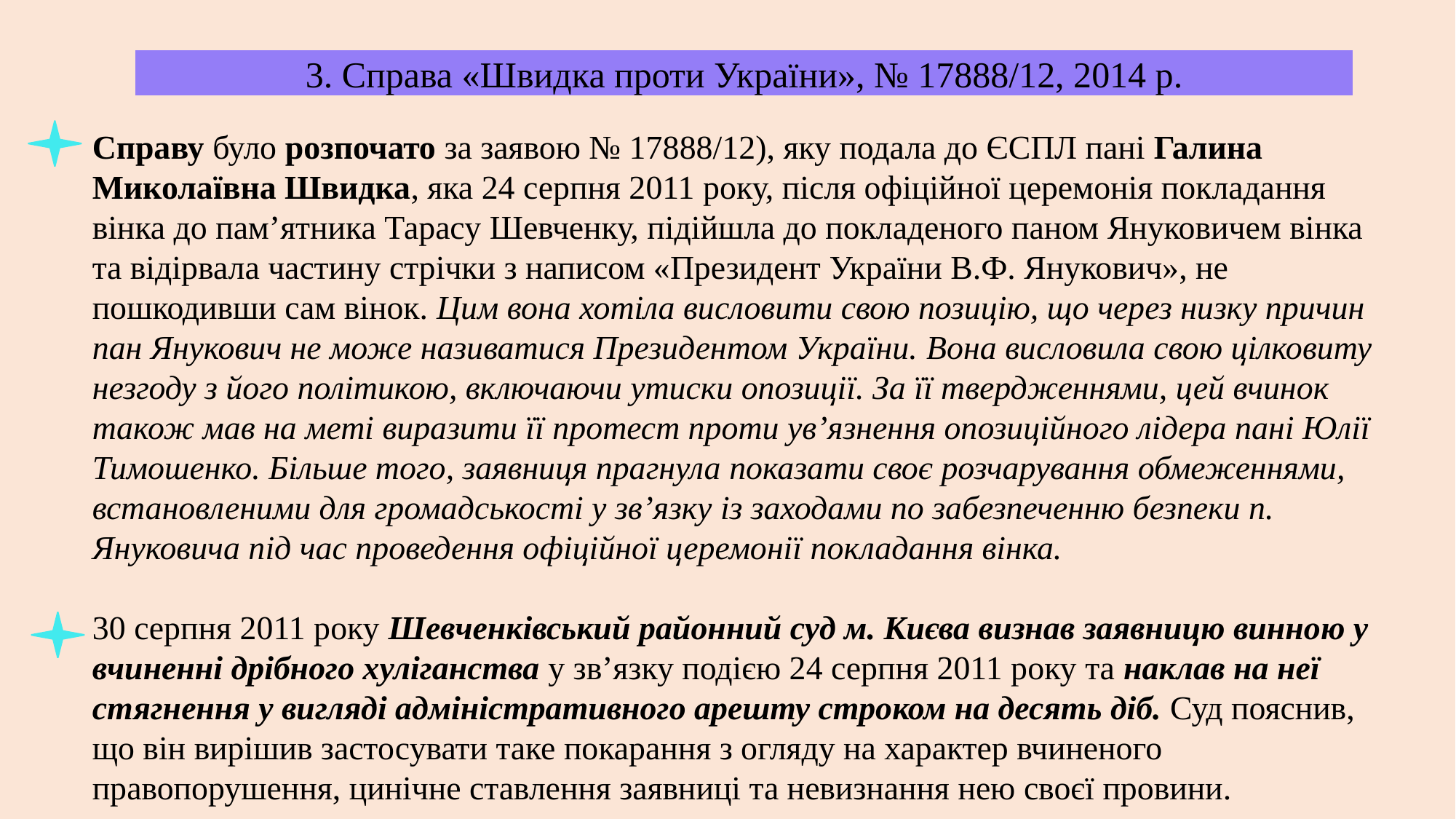

3. Справа «Швидка проти України», № 17888/12, 2014 р.

Справу було розпочато за заявою № 17888/12), яку подала до ЄСПЛ пані Галина Миколаївна Швидка, яка 24 серпня 2011 року, після офіційної церемонія покладання вінка до пам’ятника Тарасу Шевченку, підійшла до покладеного паном Януковичем вінка та відірвала частину стрічки з написом «Президент України В.Ф. Янукович», не пошкодивши сам вінок. Цим вона хотіла висловити свою позицію, що через низку причин пан Янукович не може називатися Президентом України. Вона висловила свою цілковиту незгоду з його політикою, включаючи утиски опозиції. За її твердженнями, цей вчинок також мав на меті виразити її протест проти ув’язнення опозиційного лідера пані Юлії Тимошенко. Більше того, заявниця прагнула показати своє розчарування обмеженнями, встановленими для громадськості у зв’язку із заходами по забезпеченню безпеки п. Януковича під час проведення офіційної церемонії покладання вінка.

30 серпня 2011 року Шевченківський районний суд м. Києва визнав заявницю винною у вчиненні дрібного хуліганства у зв’язку подією 24 серпня 2011 року та наклав на неї стягнення у вигляді адміністративного арешту строком на десять діб. Суд пояснив, що він вирішив застосувати таке покарання з огляду на характер вчиненого правопорушення, цинічне ставлення заявниці та невизнання нею своєї провини.